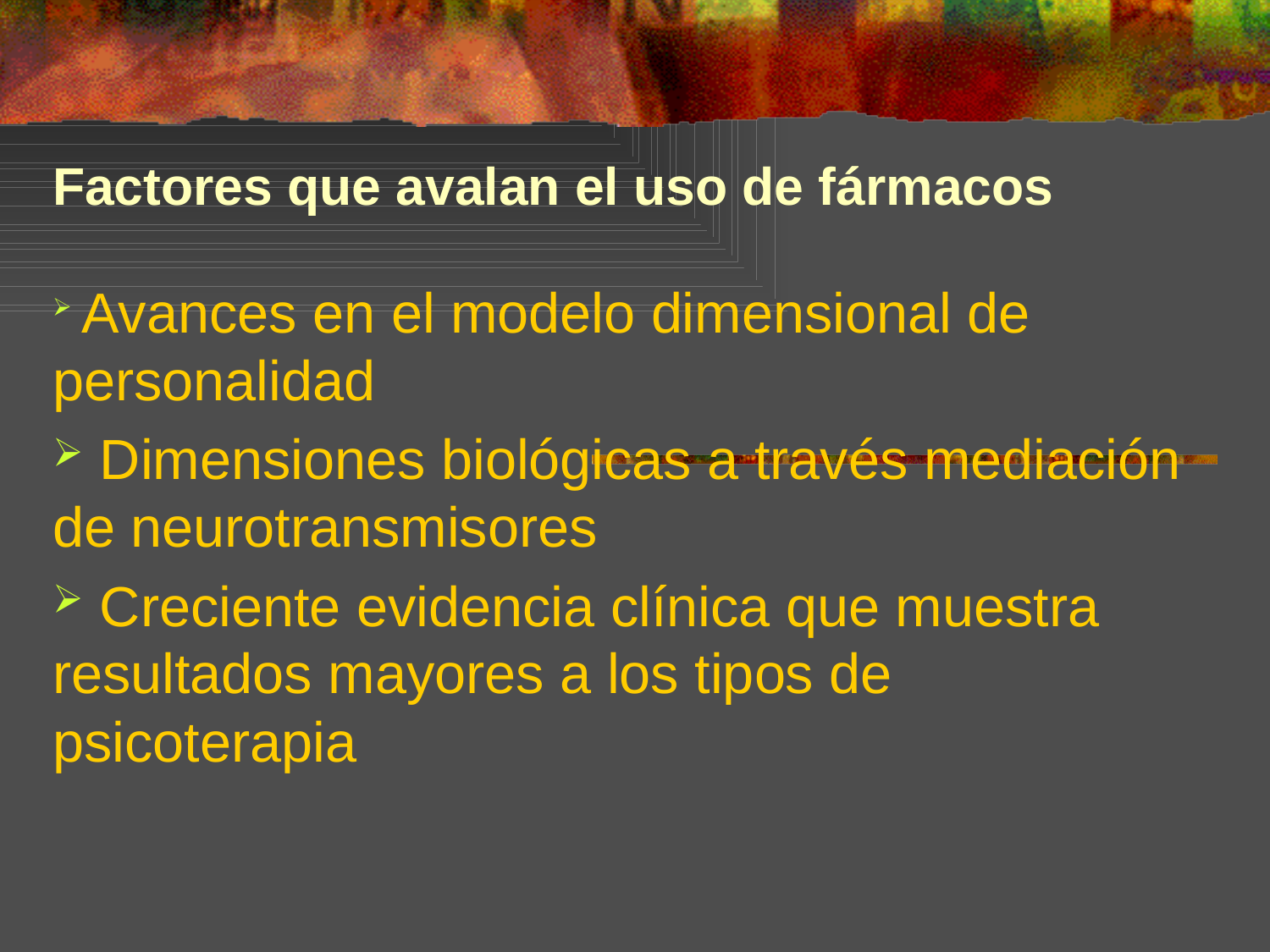

Factores que avalan el uso de fármacos

 Avances en el modelo dimensional de personalidad
 Dimensiones biológicas a través mediación de neurotransmisores
 Creciente evidencia clínica que muestra resultados mayores a los tipos de psicoterapia
#